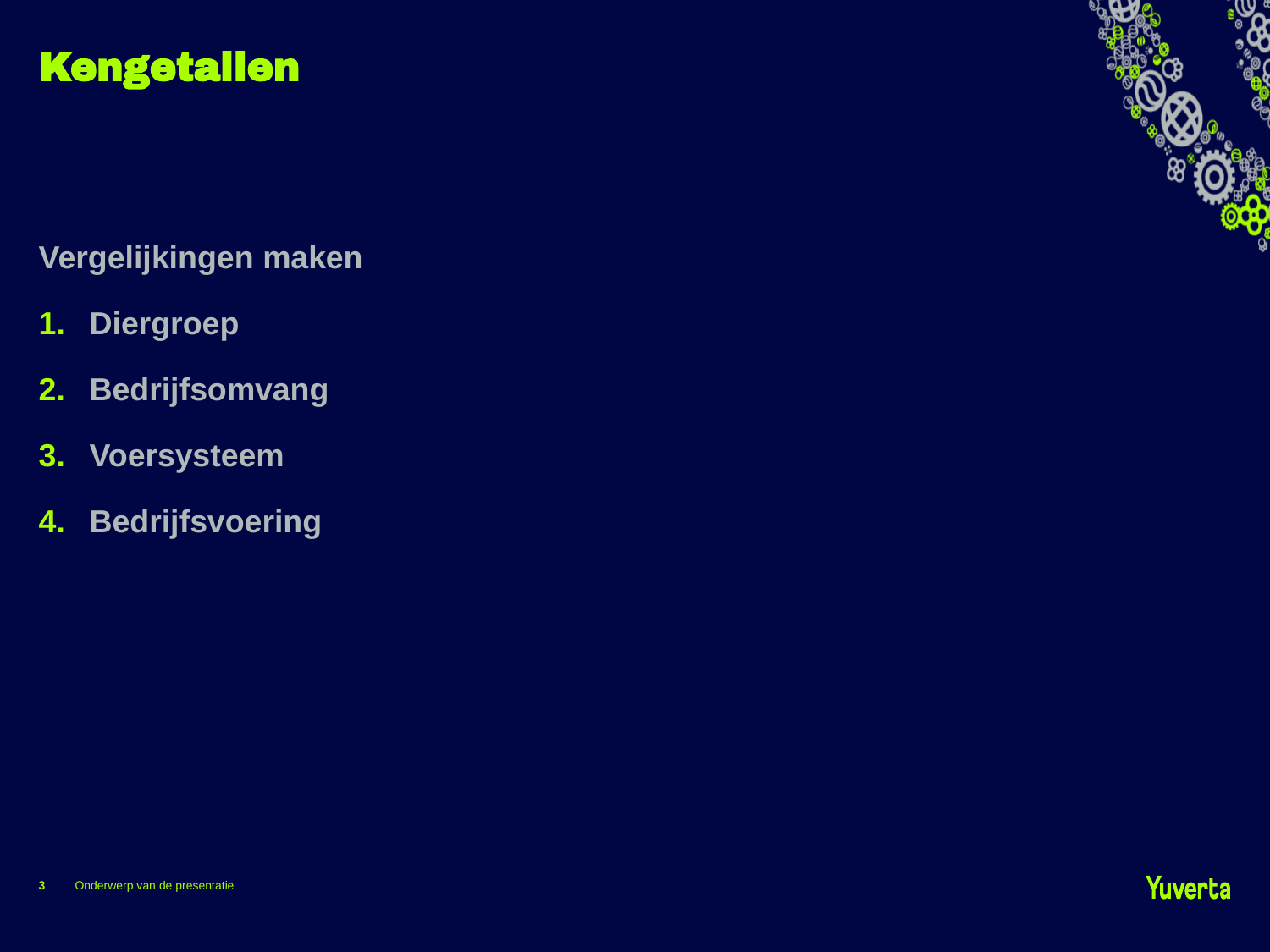

# Kengetallen
Vergelijkingen maken
Diergroep
Bedrijfsomvang
Voersysteem
Bedrijfsvoering

3
Onderwerp van de presentatie
29-3-2022